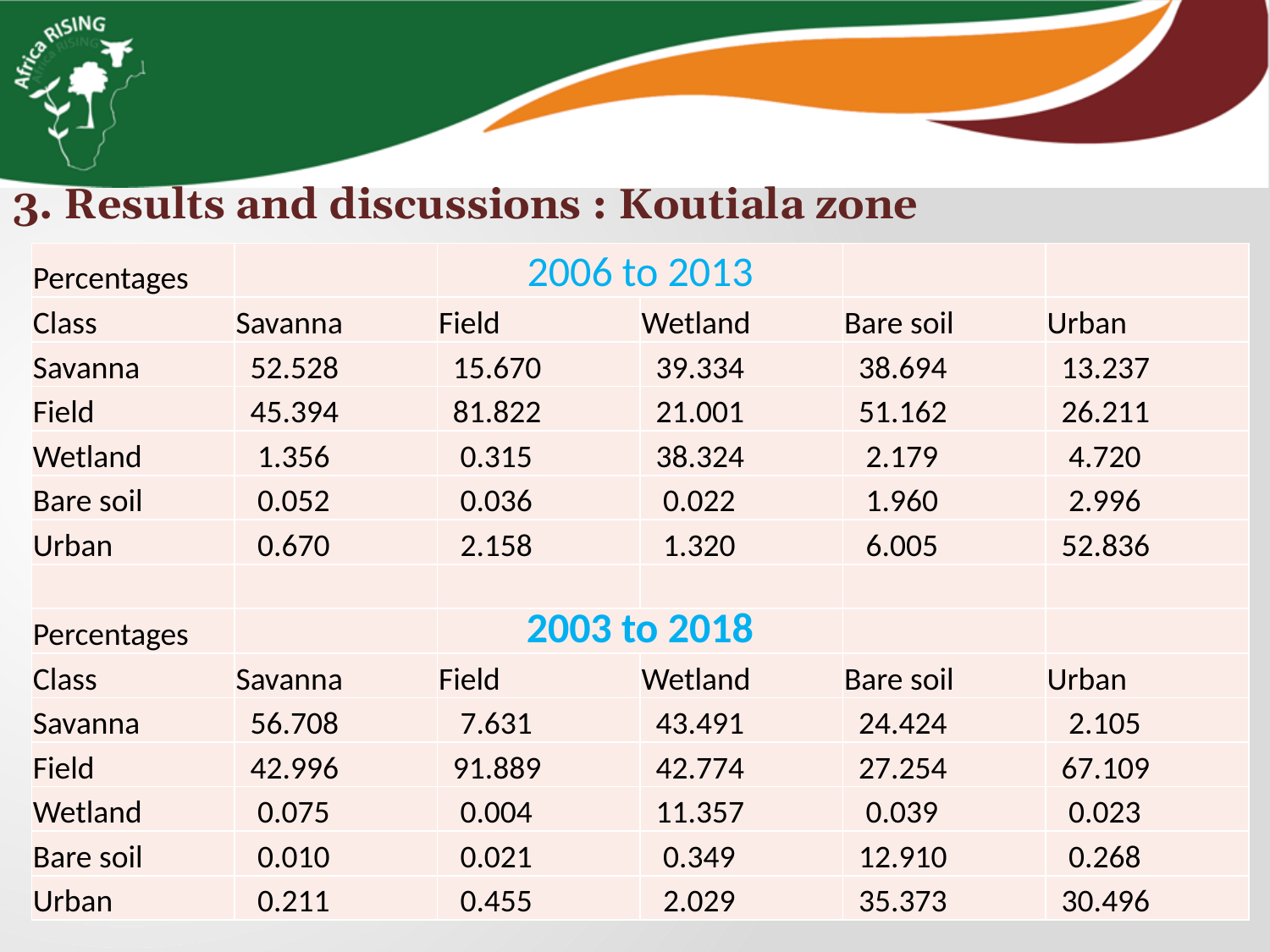

3. Results and discussions : Koutiala zone

| Percentages |  | 2006 to 2013 |  |  |  |
| --- | --- | --- | --- | --- | --- |
| Class | Savanna | Field | Wetland | Bare soil | Urban |
| Savanna | 52.528 | 15.670 | 39.334 | 38.694 | 13.237 |
| Field | 45.394 | 81.822 | 21.001 | 51.162 | 26.211 |
| Wetland | 1.356 | 0.315 | 38.324 | 2.179 | 4.720 |
| Bare soil | 0.052 | 0.036 | 0.022 | 1.960 | 2.996 |
| Urban | 0.670 | 2.158 | 1.320 | 6.005 | 52.836 |
|  |  |  |  |  |  |
| Percentages |  | 2003 to 2018 |  |  |  |
| Class | Savanna | Field | Wetland | Bare soil | Urban |
| Savanna | 56.708 | 7.631 | 43.491 | 24.424 | 2.105 |
| Field | 42.996 | 91.889 | 42.774 | 27.254 | 67.109 |
| Wetland | 0.075 | 0.004 | 11.357 | 0.039 | 0.023 |
| Bare soil | 0.010 | 0.021 | 0.349 | 12.910 | 0.268 |
| Urban | 0.211 | 0.455 | 2.029 | 35.373 | 30.496 |